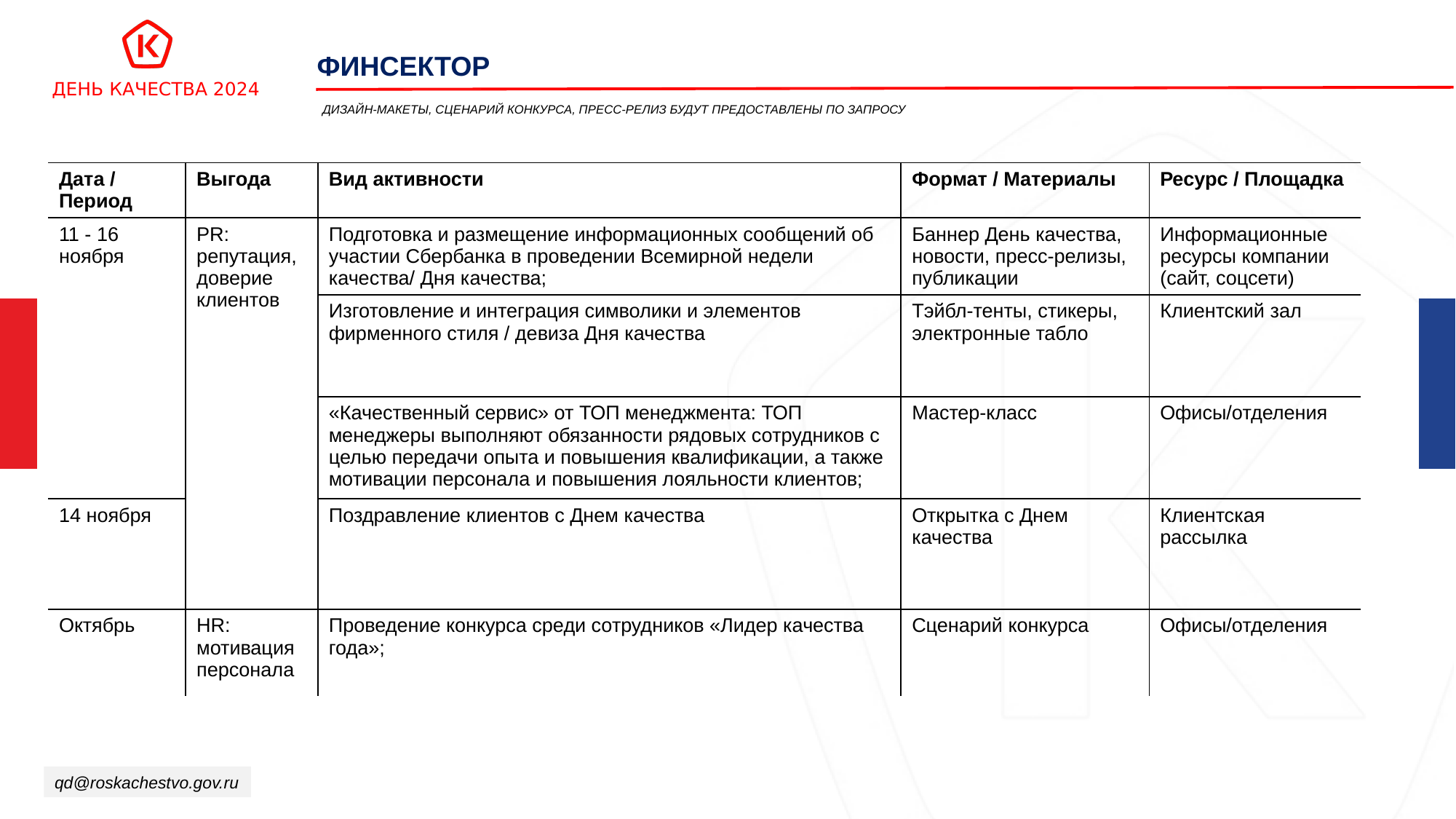

ФИНСЕКТОР
| Дата / Период | Выгода | Вид активности | Формат / Материалы | Ресурс / Площадка |
| --- | --- | --- | --- | --- |
| 11 - 16 ноября | PR: репутация, доверие клиентов | Подготовка и размещение информационных сообщений об участии Сбербанка в проведении Всемирной недели качества/ Дня качества; | Баннер День качества, новости, пресс-релизы, публикации | Информационные ресурсы компании (сайт, соцсети) |
|  |  | Изготовление и интеграция символики и элементов фирменного стиля / девиза Дня качества | Тэйбл-тенты, стикеры, электронные табло | Клиентский зал |
| 9 ноября |  | «Качественный сервис» от ТОП менеджмента: ТОП менеджеры выполняют обязанности рядовых сотрудников с целью передачи опыта и повышения квалификации, а также мотивации персонала и повышения лояльности клиентов; | Мастер-класс | Офисы/отделения |
| 14 ноября |  | Поздравление клиентов с Днем качества | Открытка с Днем качества | Клиентская рассылка |
| Октябрь | HR: мотивация персонала | Проведение конкурса среди сотрудников «Лидер качества года»; | Сценарий конкурса | Офисы/отделения |